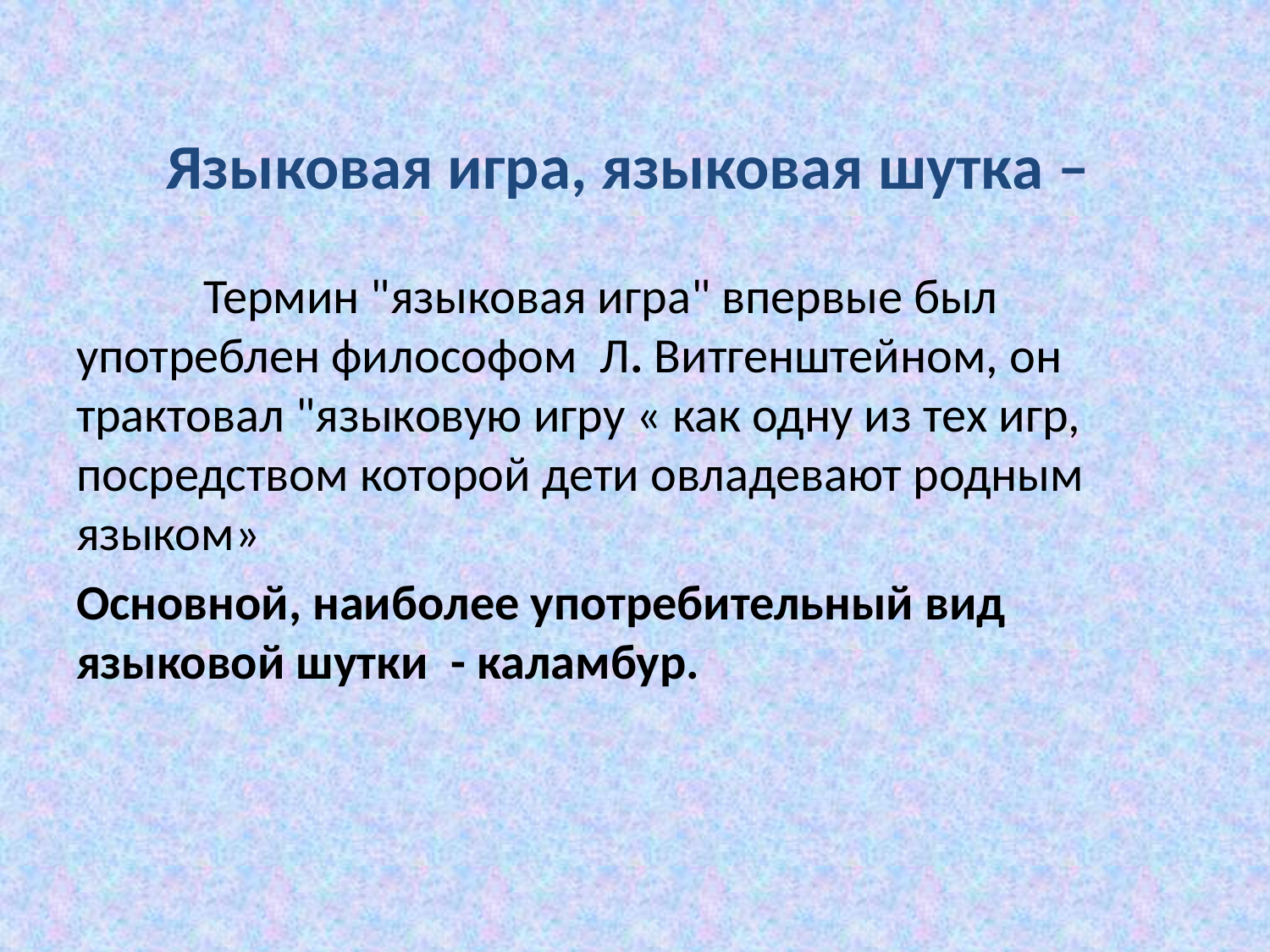

# Языковая игра, языковая шутка –
	Термин "языковая игра" впервые был употреблен философом  Л. Витгенштейном, он трактовал "языковую игру « как одну из тех игр, посредством которой дети овладевают родным языком»
Основной, наиболее употребительный вид языковой шутки  - каламбур.